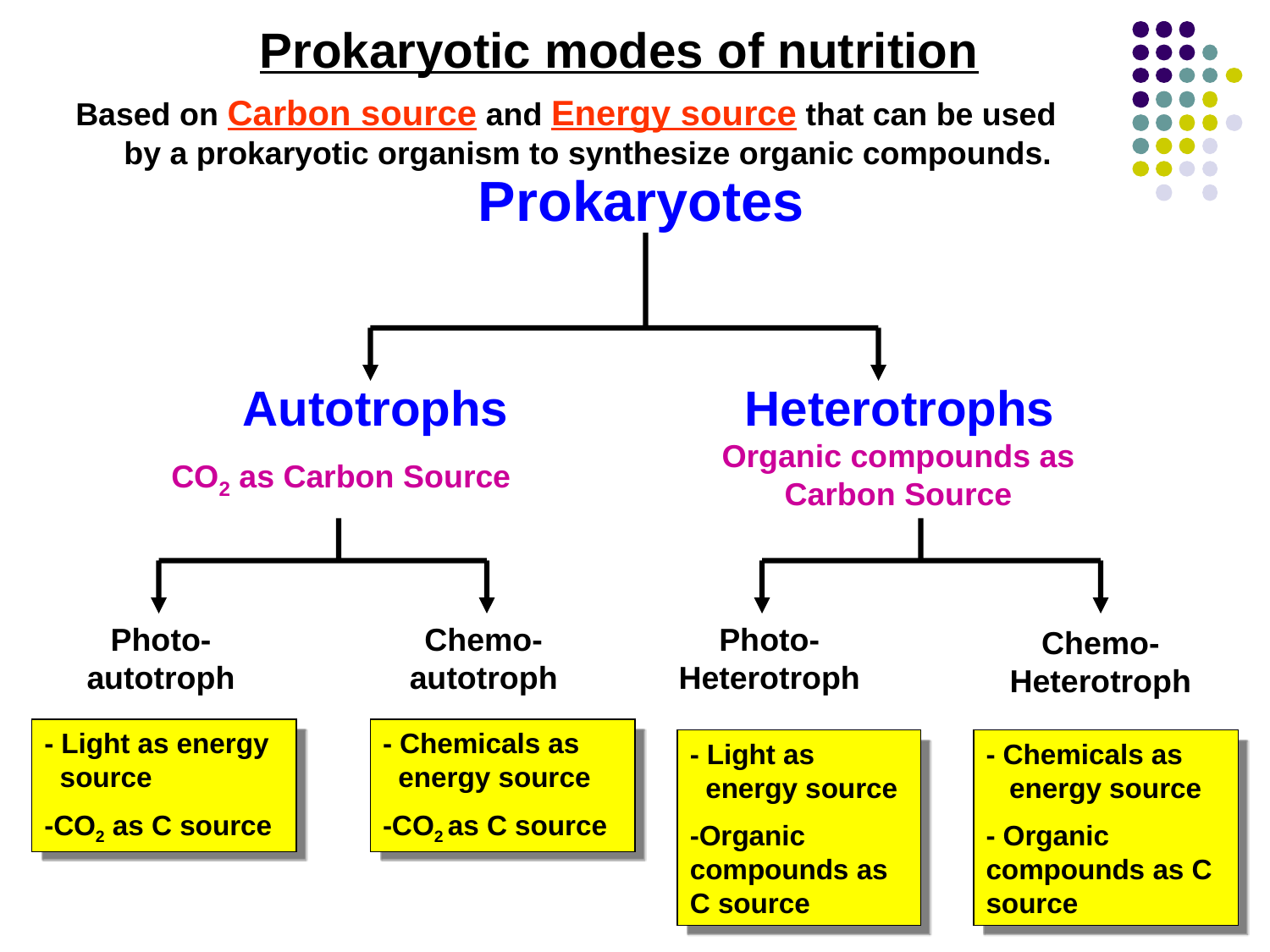

Prokaryotic modes of nutrition
Based on Carbon source and Energy source that can be used       by a prokaryotic organism to synthesize organic compounds.
Prokaryotes

Autotrophs
Heterotrophs
Organic compounds as Carbon Source
CO2 as Carbon Source

Photo-autotroph
Chemo-autotroph
Photo-Heterotroph
Chemo-Heterotroph
- Light as energy
  source
-CO2 as C source
- Chemicals as
  energy source
-CO2 as C source
- Light as
  energy source
-Organic compounds as C source
- Chemicals as
   energy source
- Organic compounds as C source